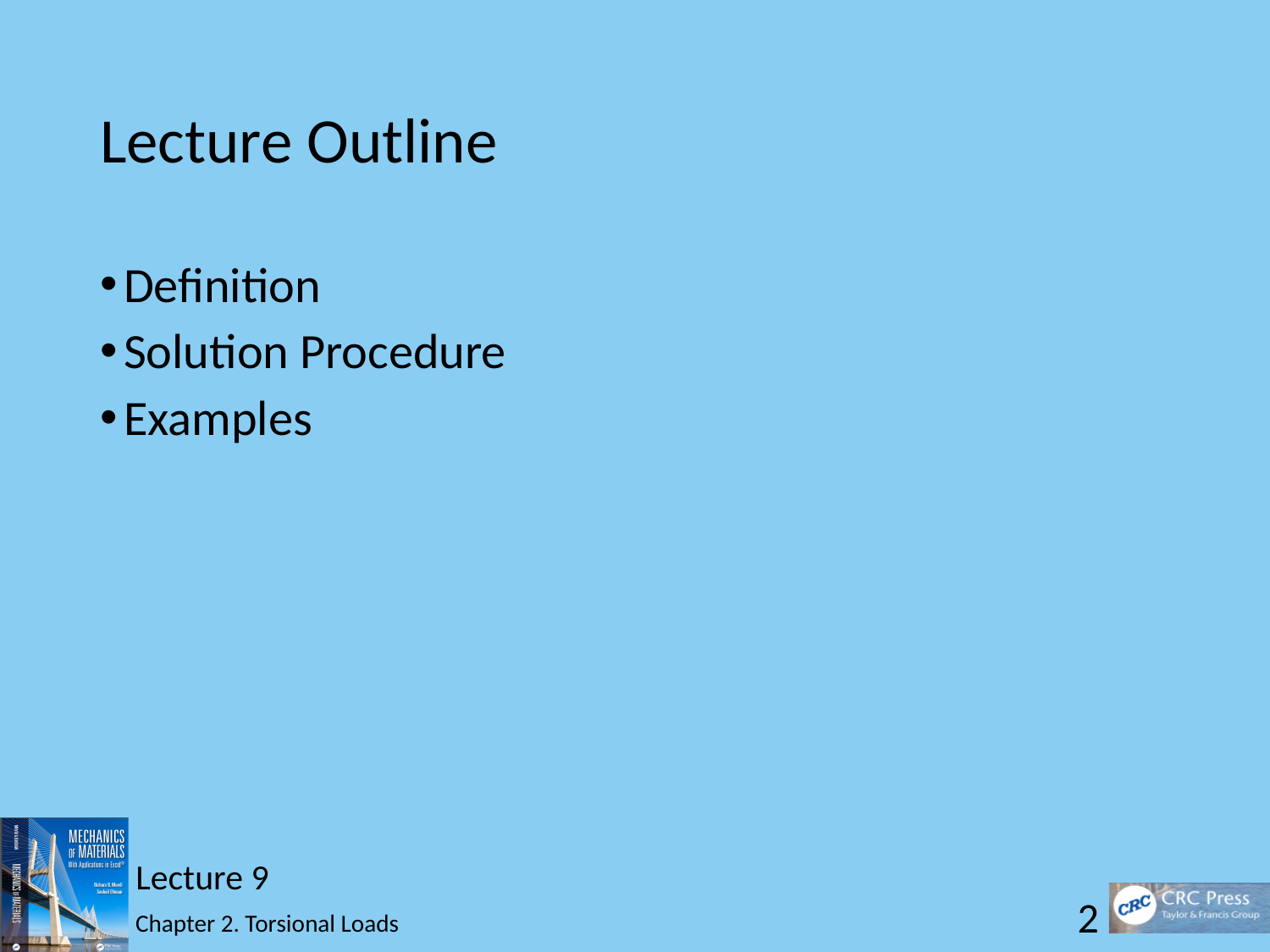

# Lecture Outline
Definition
Solution Procedure
Examples
Lecture 9
2
Chapter 2. Torsional Loads